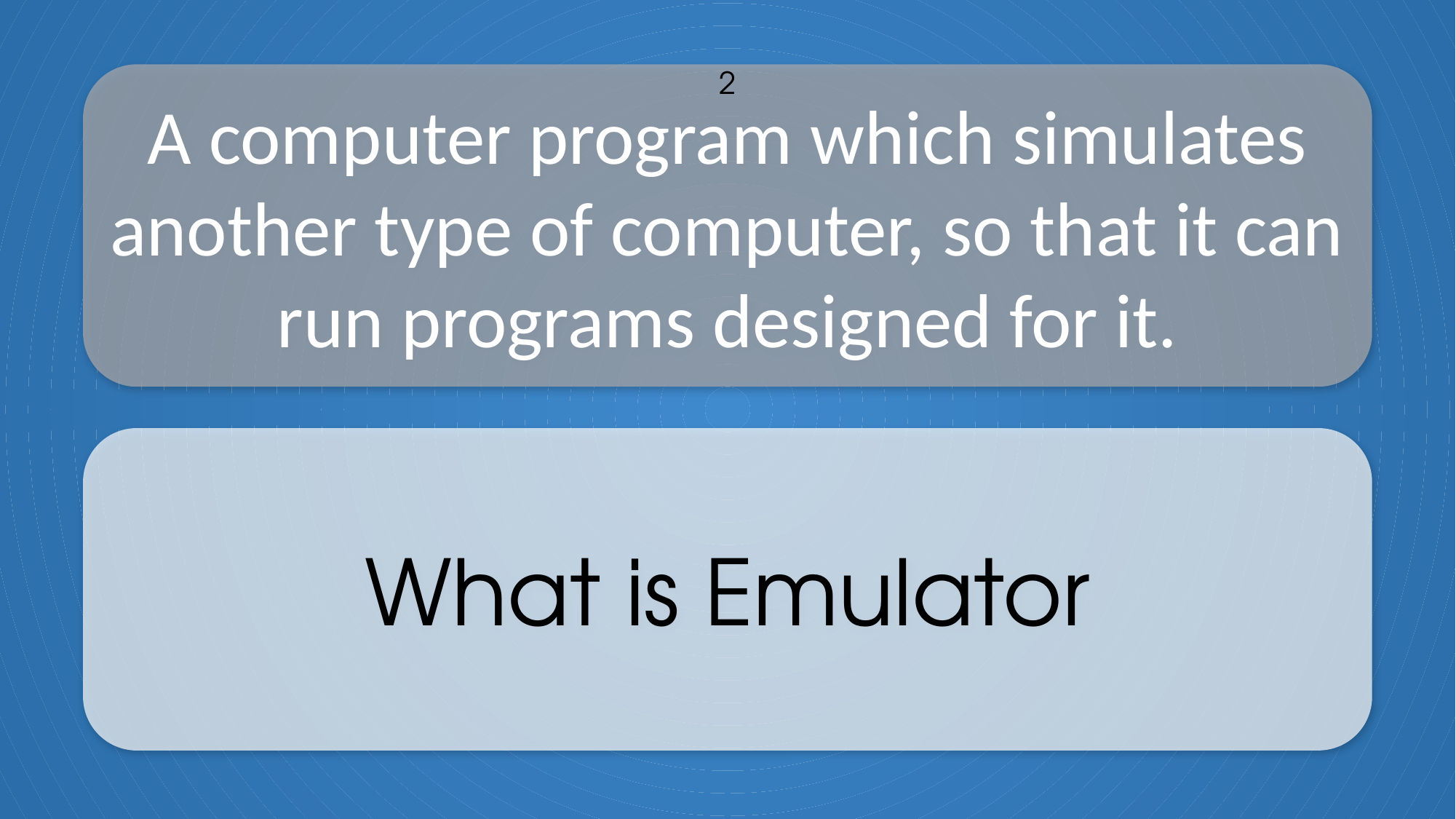

A computer program which simulates another type of computer, so that it can run programs designed for it.
2
What is Emulator